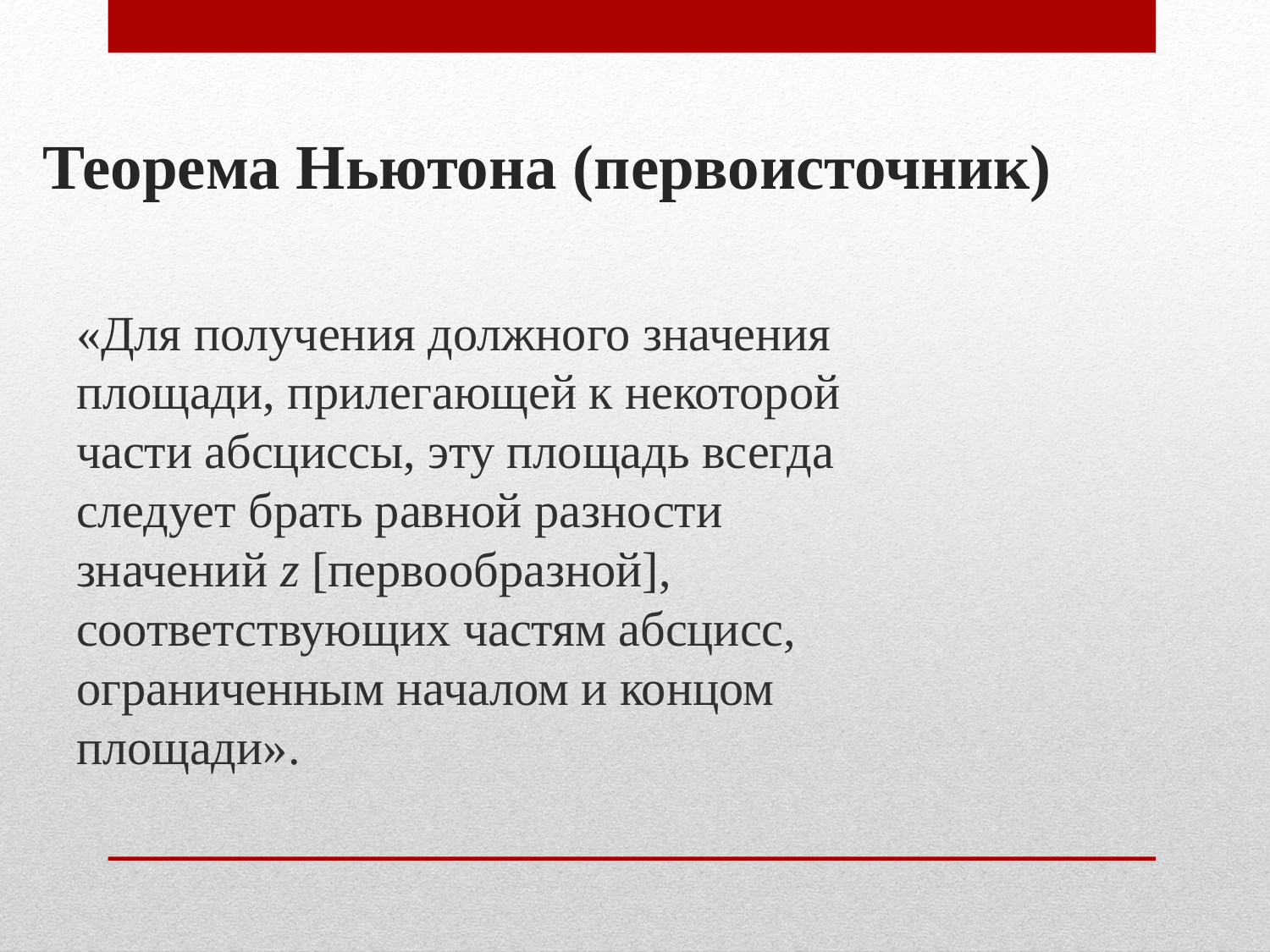

# Теорема Ньютона (первоисточник)
«Для получения должного значения площади, прилегающей к некоторой части абсциссы, эту площадь всегда следует брать равной разности значений z [первообразной], соответствующих частям абсцисс, ограниченным началом и концом площади».